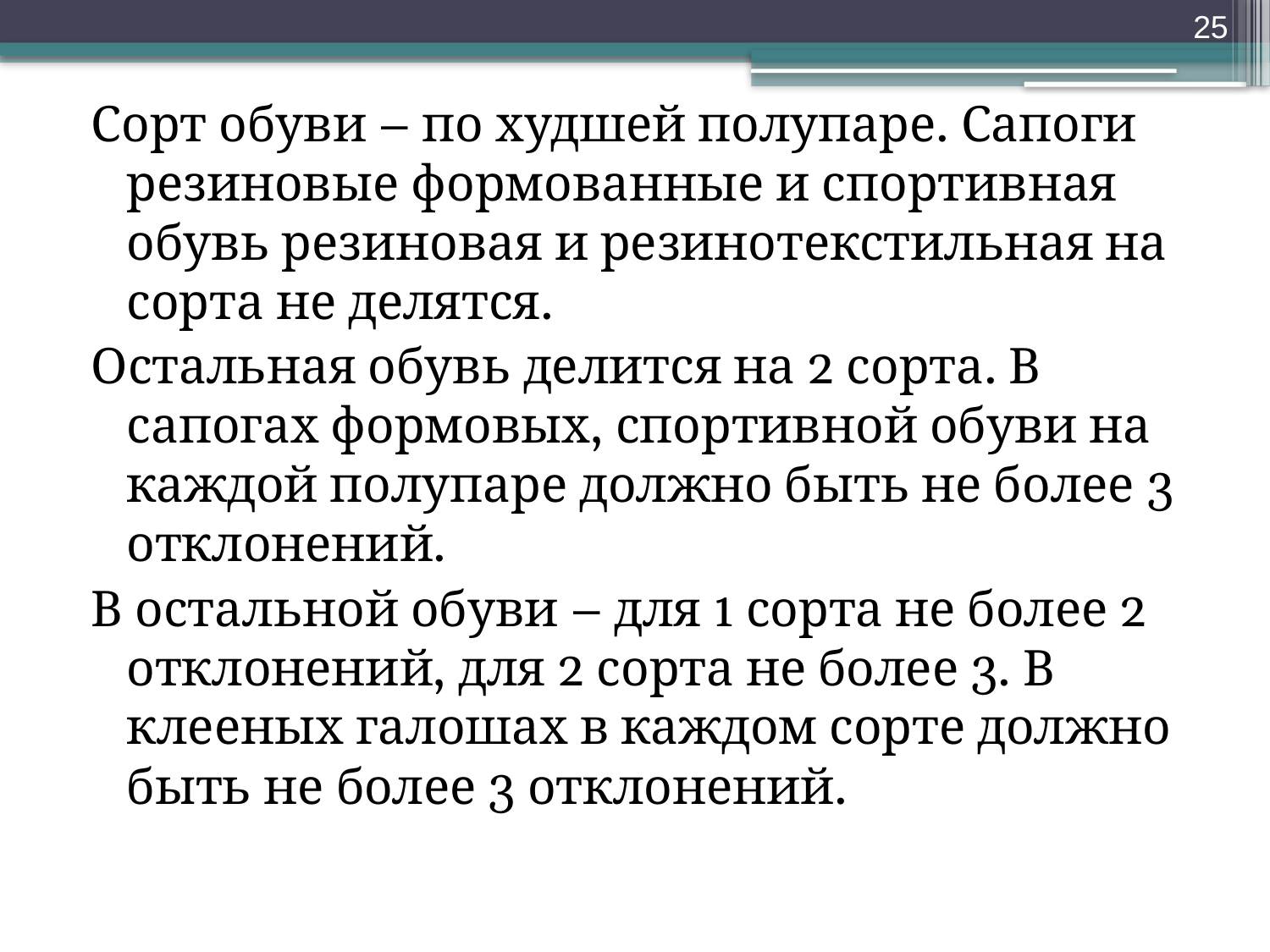

25
Сорт обуви – по худшей полупаре. Сапоги резиновые формованные и спортивная обувь резиновая и резинотекстильная на сорта не делятся.
Остальная обувь делится на 2 сорта. В сапогах формовых, спортивной обуви на каждой полупаре должно быть не более 3 отклонений.
В остальной обуви – для 1 сорта не более 2 отклонений, для 2 сорта не более 3. В клееных галошах в каждом сорте должно быть не более 3 отклонений.